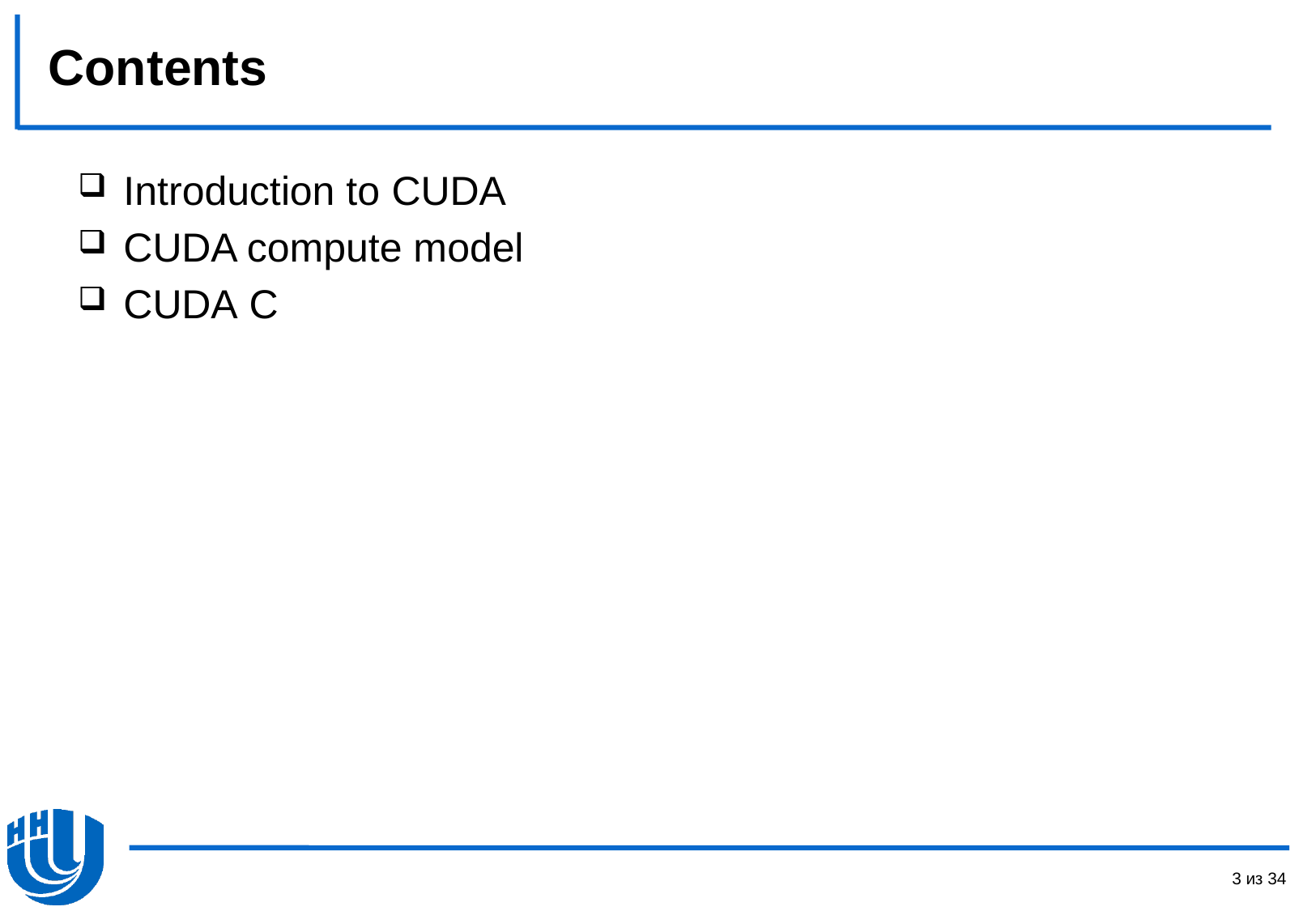

# Contents
Introduction to CUDA
CUDA compute model
СUDA С
3